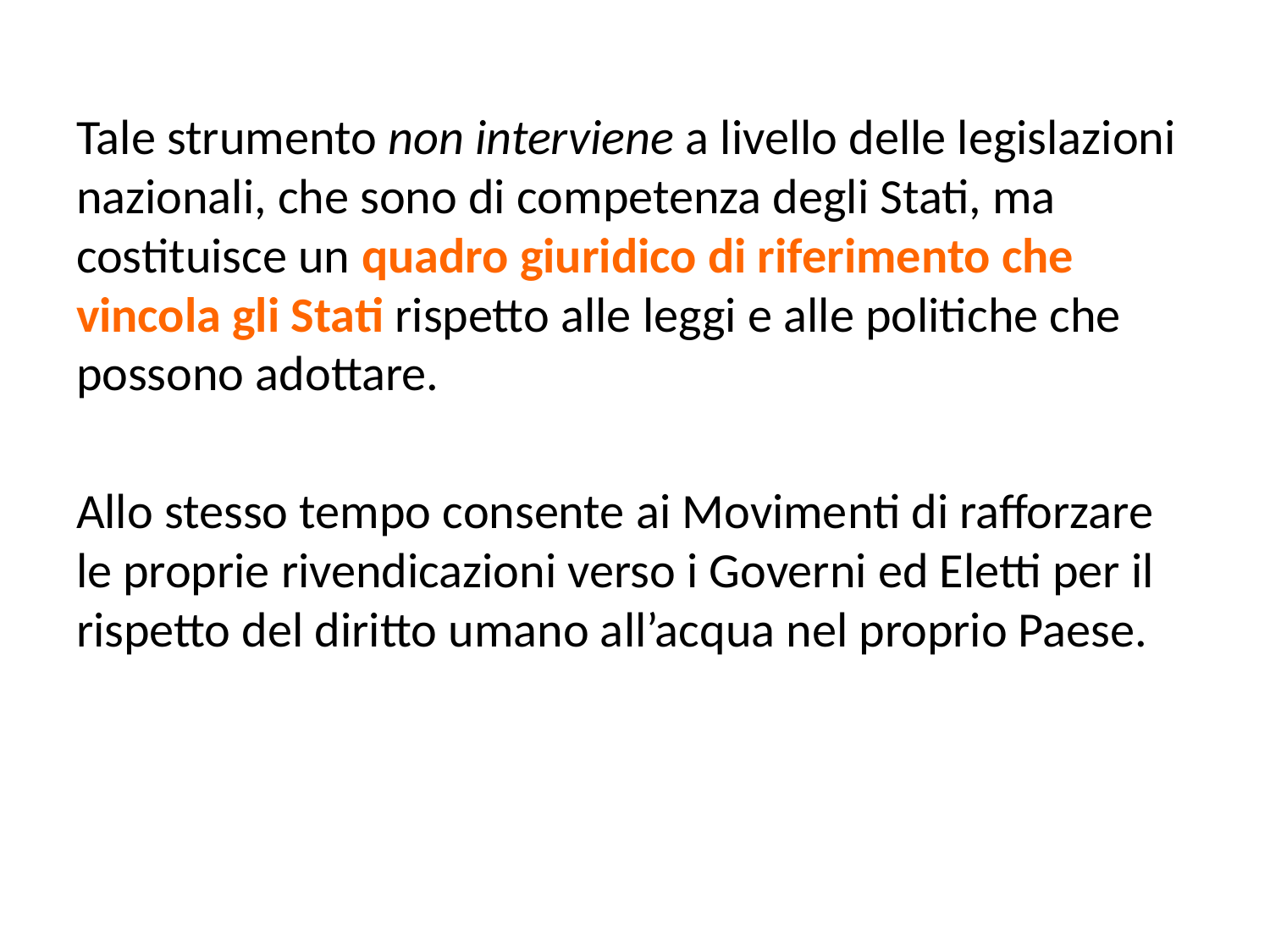

Tale strumento non interviene a livello delle legislazioni nazionali, che sono di competenza degli Stati, ma costituisce un quadro giuridico di riferimento che vincola gli Stati rispetto alle leggi e alle politiche che possono adottare.

Allo stesso tempo consente ai Movimenti di rafforzare le proprie rivendicazioni verso i Governi ed Eletti per il rispetto del diritto umano all’acqua nel proprio Paese.